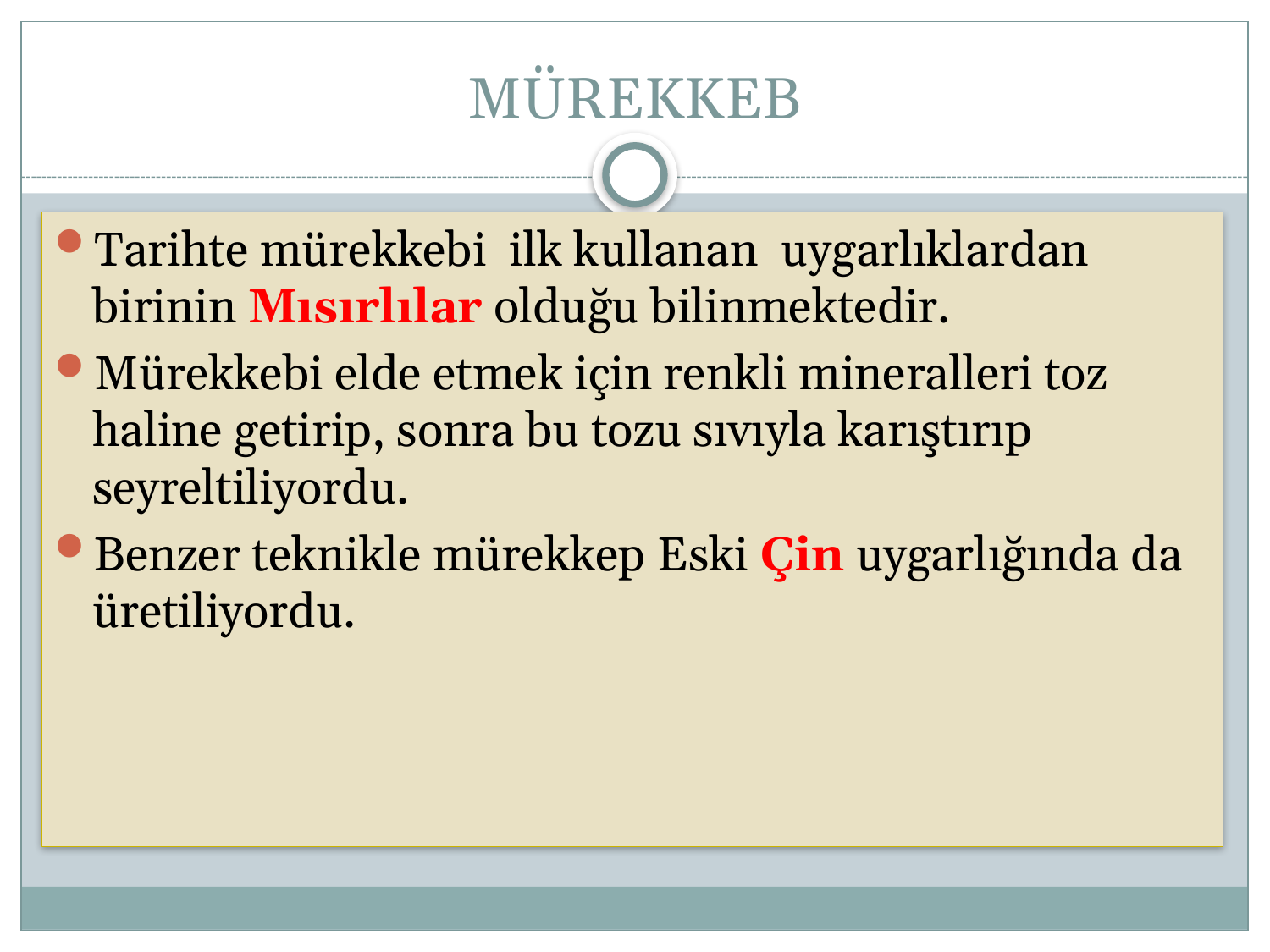

# MÜREKKEB
Tarihte mürekkebi  ilk kullanan  uygarlıklardan birinin Mısırlılar olduğu bilinmektedir.
Mürekkebi elde etmek için renkli mineralleri toz haline getirip, sonra bu tozu sıvıyla karıştırıp seyreltiliyordu.
Benzer teknikle mürekkep Eski Çin uygarlığında da üretiliyordu.